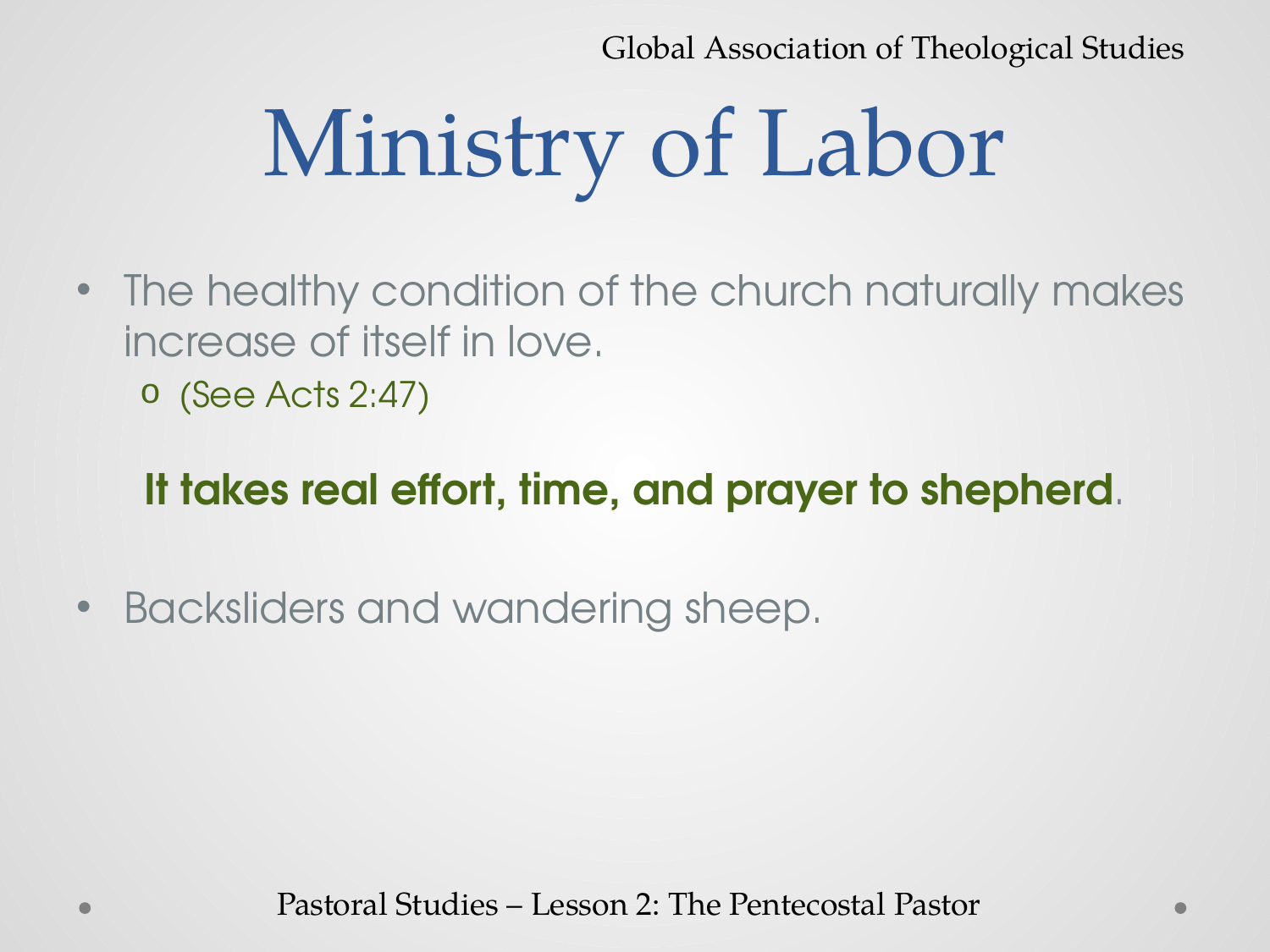

# Ministry of Labor
Global Association of Theological Studies
The healthy condition of the church naturally makes increase of itself in love.
(See Acts 2:47)

It takes real effort, time, and prayer to shepherd.

Backsliders and wandering sheep.

Pastoral Studies – Lesson 2: The Pentecostal Pastor